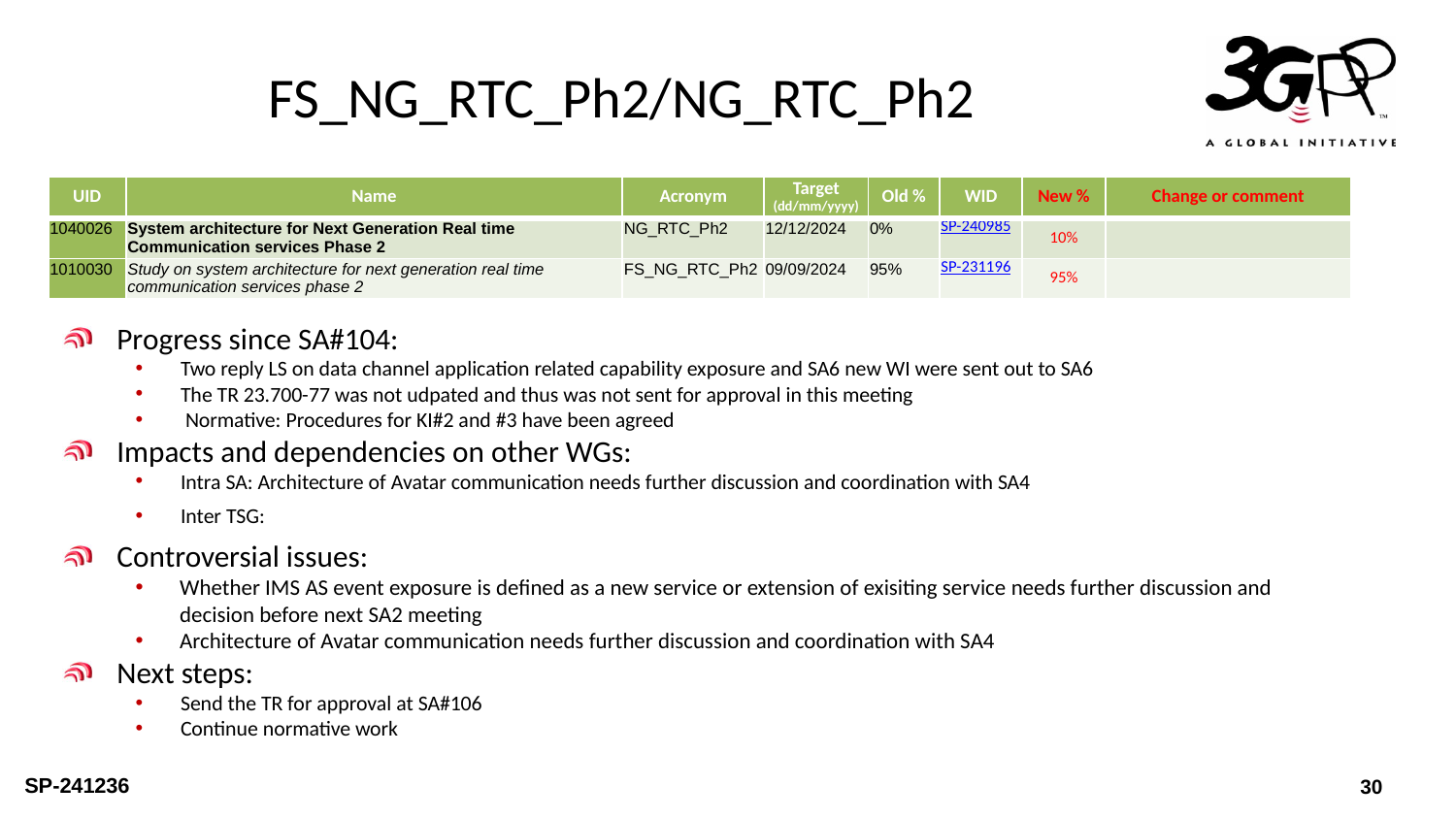

# FS_NG_RTC_Ph2/NG_RTC_Ph2
| UID | Name | Acronym | Target (dd/mm/yyyy) | Old % | WID | New % | Change or comment |
| --- | --- | --- | --- | --- | --- | --- | --- |
| 1040026 | System architecture for Next Generation Real time Communication services Phase 2 | NG\_RTC\_Ph2 | 12/12/2024 | 0% | SP-240985 | 10% |  |
| 1010030 | Study on system architecture for next generation real time communication services phase 2 | FS\_NG\_RTC\_Ph2 | 09/09/2024 | 95% | SP-231196 | 95% |  |
Progress since SA#104:
Two reply LS on data channel application related capability exposure and SA6 new WI were sent out to SA6
The TR 23.700-77 was not udpated and thus was not sent for approval in this meeting
 Normative: Procedures for KI#2 and #3 have been agreed
Impacts and dependencies on other WGs:
Intra SA: Architecture of Avatar communication needs further discussion and coordination with SA4
Inter TSG:
Controversial issues:
Whether IMS AS event exposure is defined as a new service or extension of exisiting service needs further discussion and decision before next SA2 meeting
Architecture of Avatar communication needs further discussion and coordination with SA4
Next steps:
Send the TR for approval at SA#106
Continue normative work